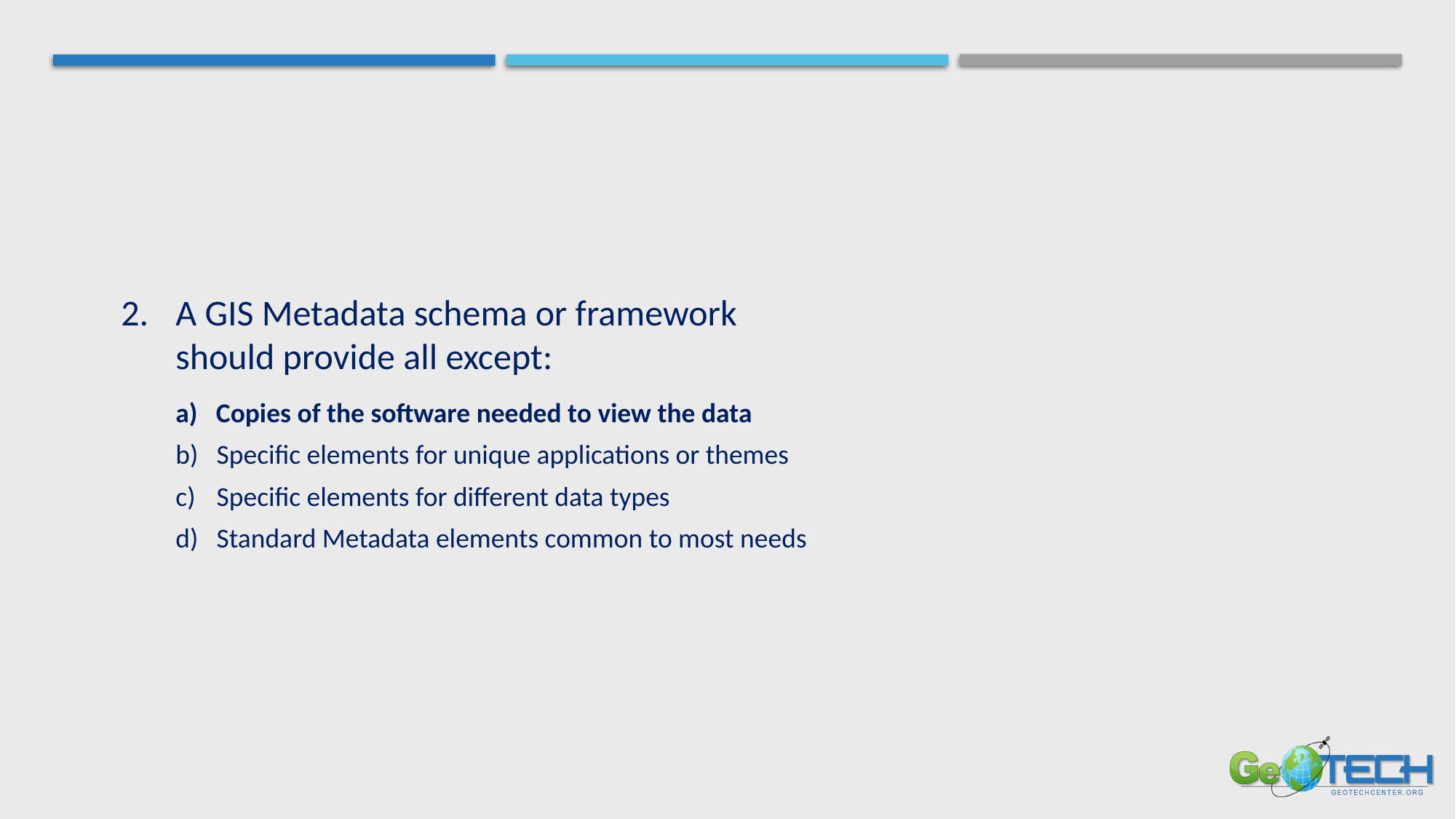

A GIS Metadata schema or framework should provide all except:

a)   Copies of the software needed to view the data
Specific elements for unique applications or themes
Specific elements for different data types
Standard Metadata elements common to most needs